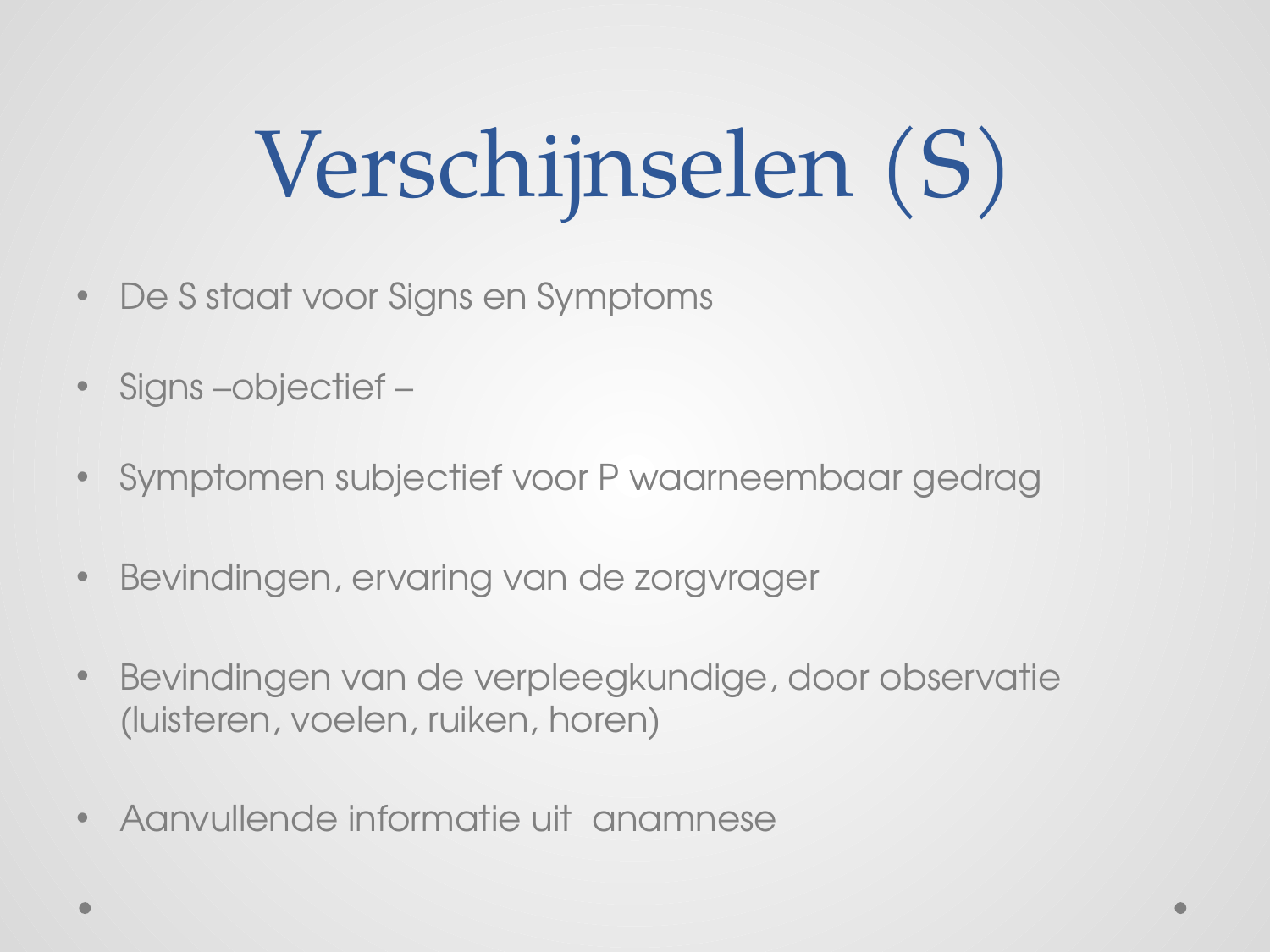

# Verschijnselen (S)

De S staat voor Signs en Symptoms

Signs –objectief –

Symptomen subjectief voor P waarneembaar gedrag

Bevindingen, ervaring van de zorgvrager

Bevindingen van de verpleegkundige, door observatie
(luisteren, voelen, ruiken, horen)

Aanvullende informatie uit  anamnese